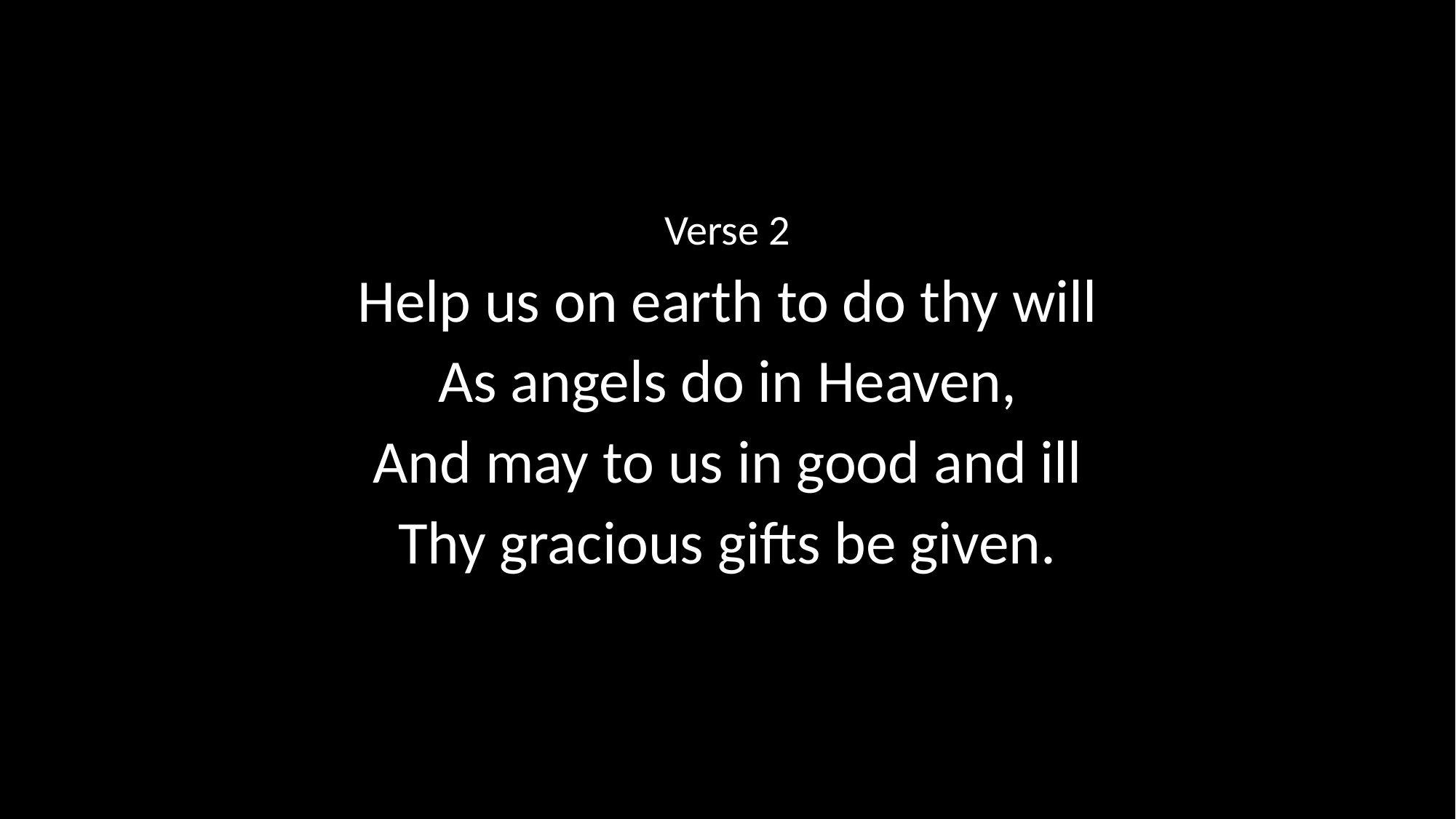

Verse 2
Help us on earth to do thy will
As angels do in Heaven,
And may to us in good and ill
Thy gracious gifts be given.